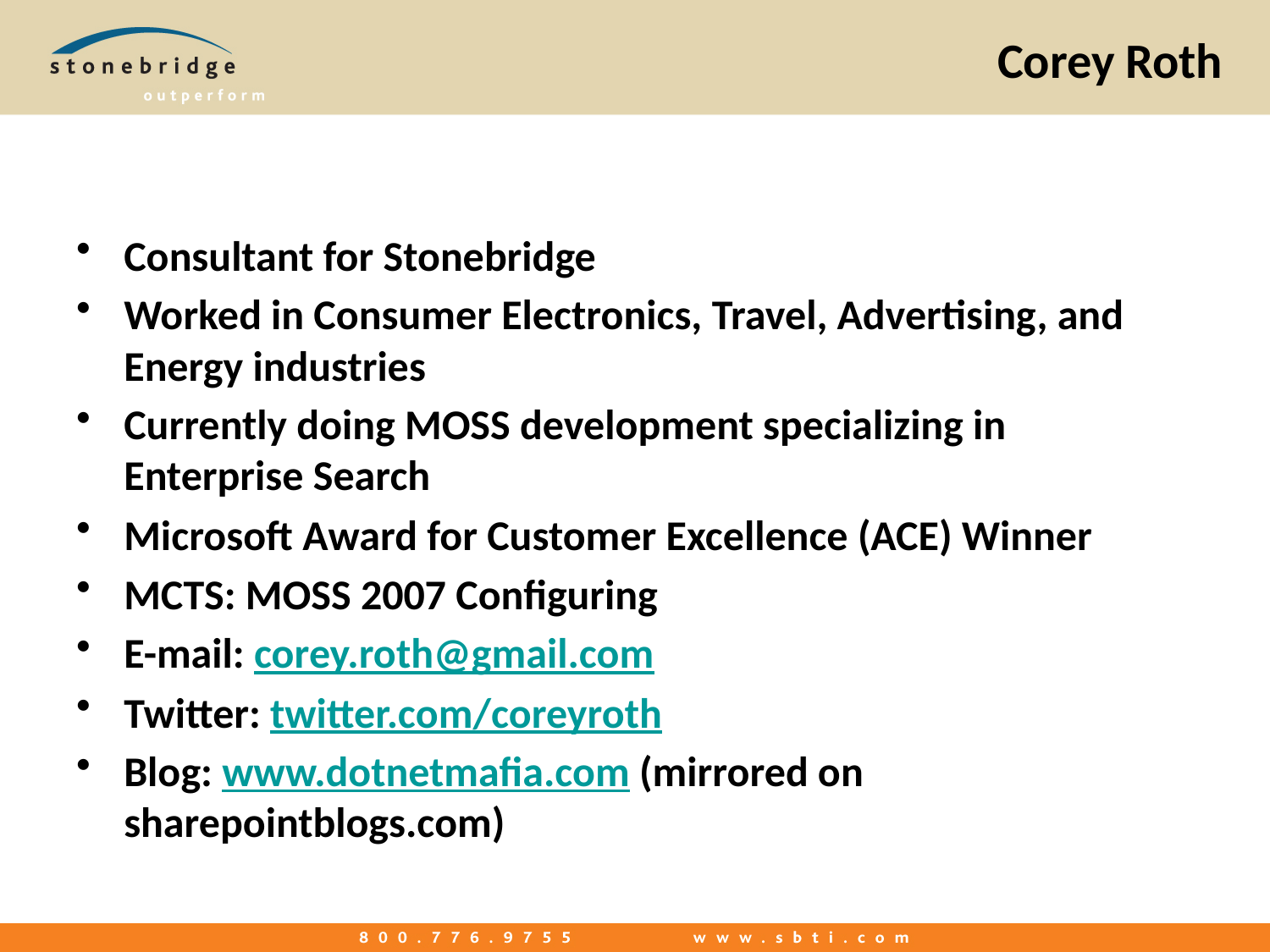

# Corey Roth
Consultant for Stonebridge
Worked in Consumer Electronics, Travel, Advertising, and Energy industries
Currently doing MOSS development specializing in Enterprise Search
Microsoft Award for Customer Excellence (ACE) Winner
MCTS: MOSS 2007 Configuring
E-mail: corey.roth@gmail.com
Twitter: twitter.com/coreyroth
Blog: www.dotnetmafia.com (mirrored on sharepointblogs.com)